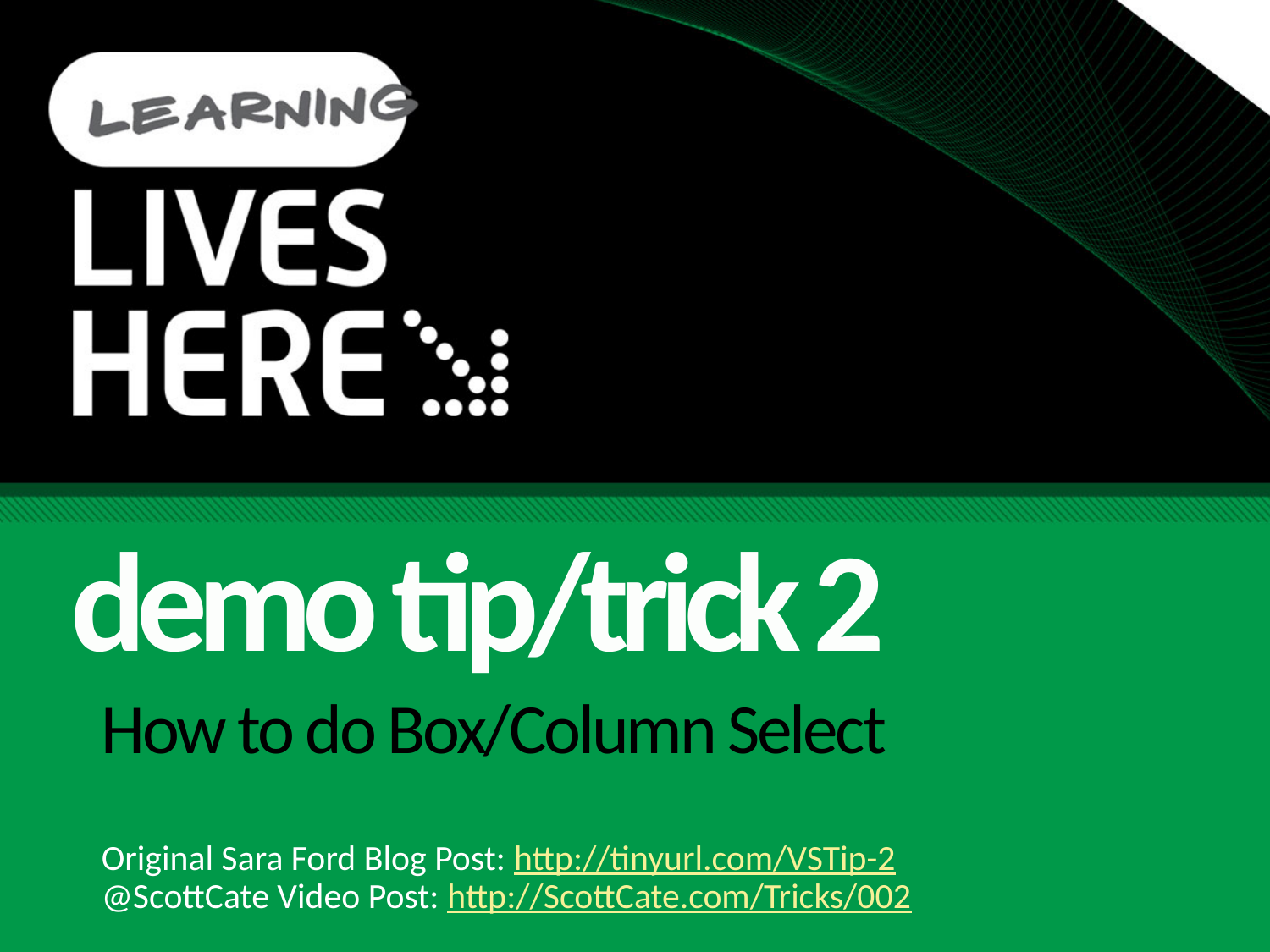

demo tip/trick 2
# How to do Box/Column Select

Original Sara Ford Blog Post: http://tinyurl.com/VSTip-2
@ScottCate Video Post: http://ScottCate.com/Tricks/002